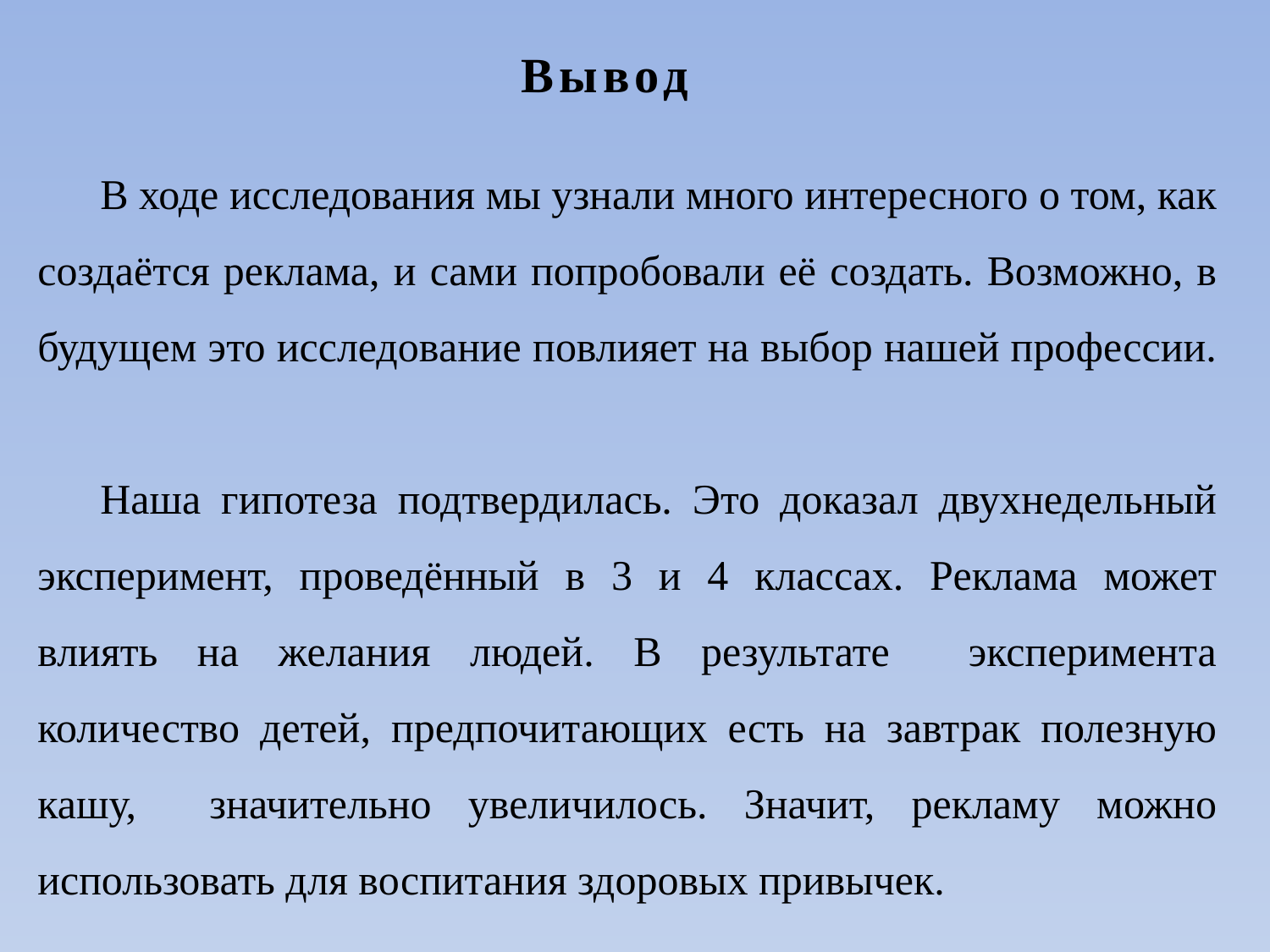

Вывод

В ходе исследования мы узнали много интересного о том, как создаётся реклама, и сами попробовали её создать. Возможно, в будущем это исследование повлияет на выбор нашей профессии.

Наша гипотеза подтвердилась. Это доказал двухнедельный эксперимент, проведённый в 3 и 4 классах. Реклама может влиять на желания людей. В результате  эксперимента количество детей, предпочитающих есть на завтрак полезную кашу,  значительно увеличилось. Значит, рекламу можно использовать для воспитания здоровых привычек.